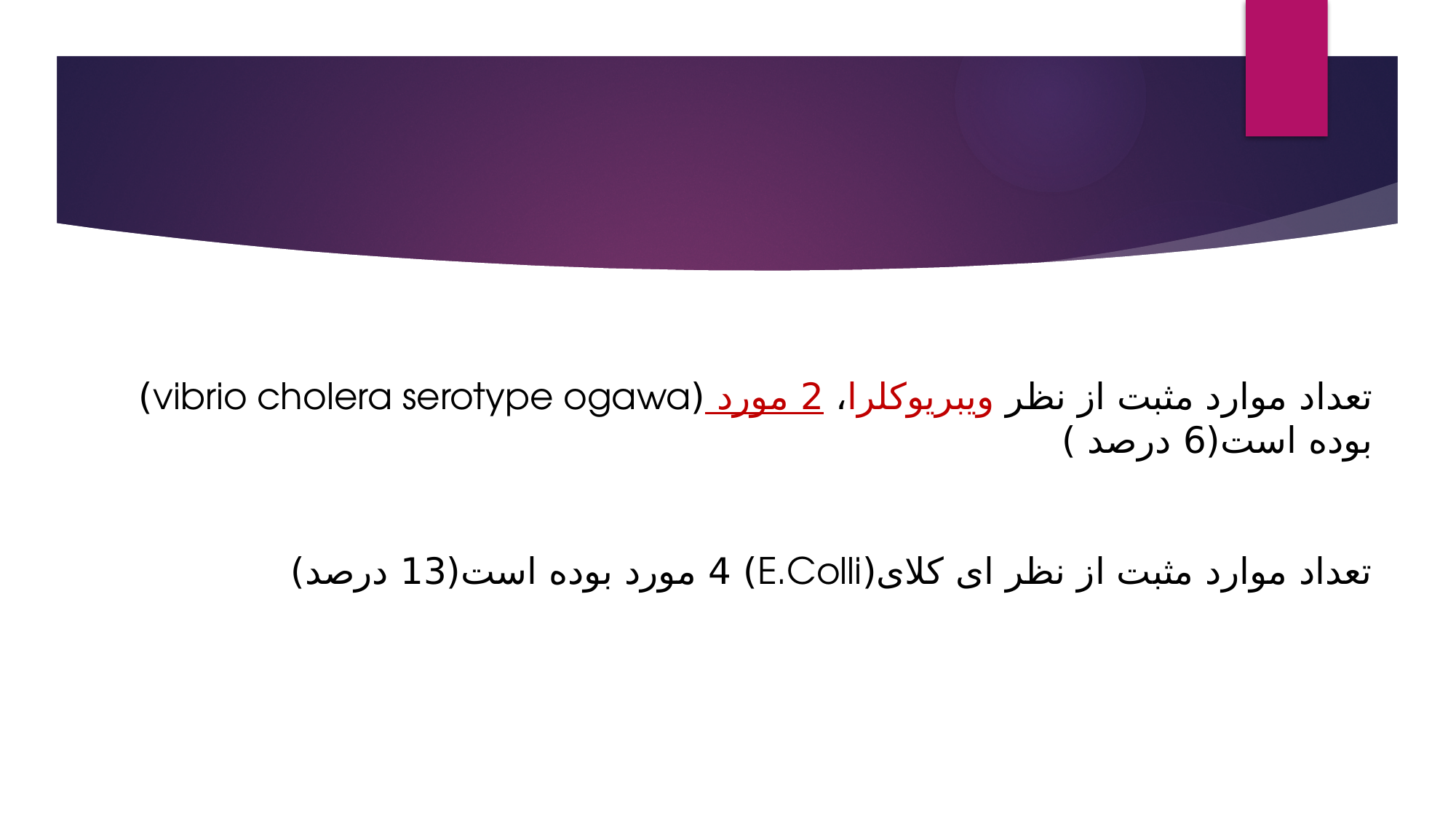

# تعداد موارد مثبت از نظر ویبریوکلرا، 2 مورد (vibrio cholera serotype ogawa) بوده است(6 درصد ) تعداد موارد مثبت از نظر ای کلای(E.Colli) 4 مورد بوده است(13 درصد)